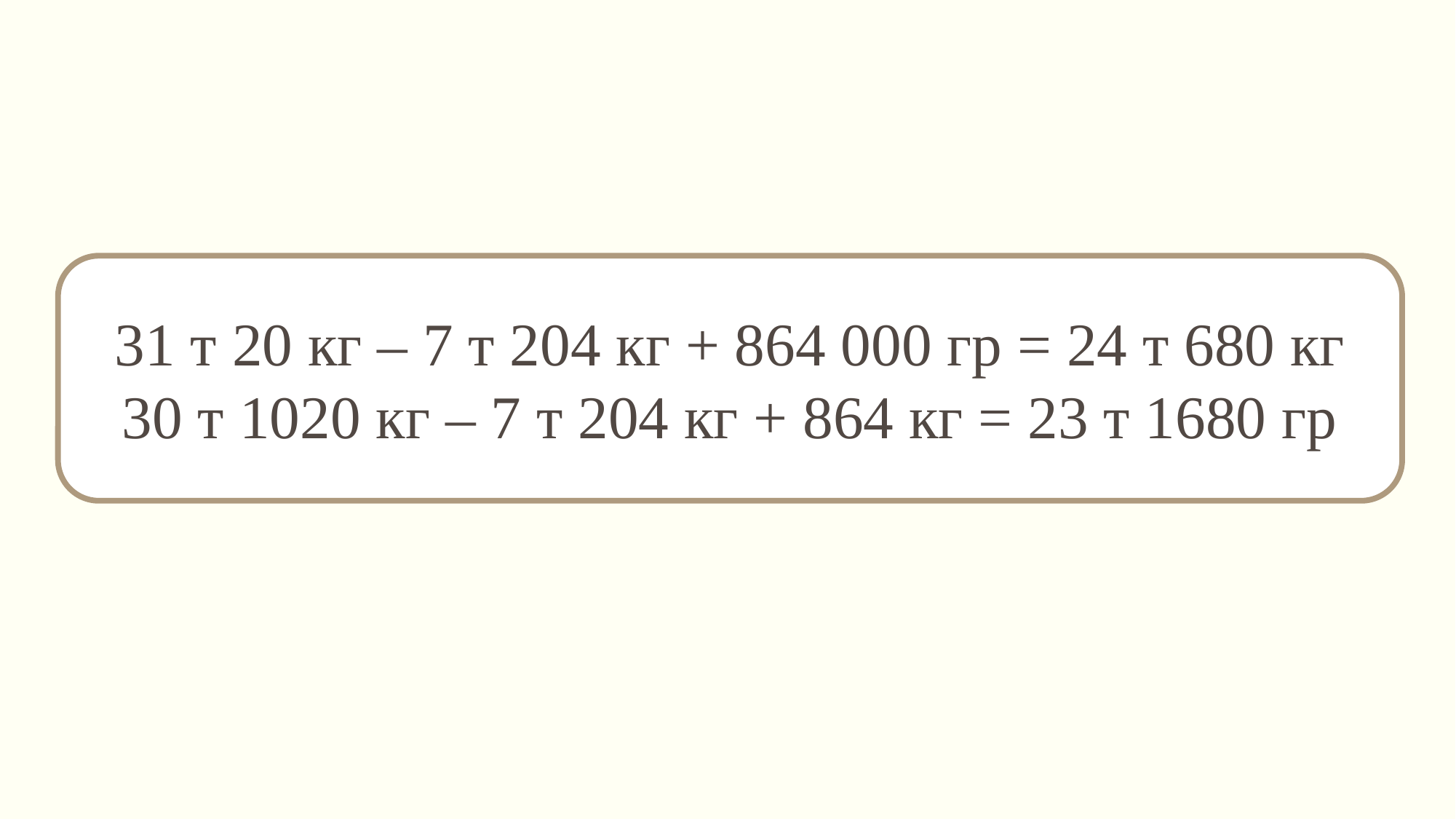

31 т 20 кг – 7 т 204 кг + 864 000 гр = 24 т 680 кг
30 т 1020 кг – 7 т 204 кг + 864 кг = 23 т 1680 гр